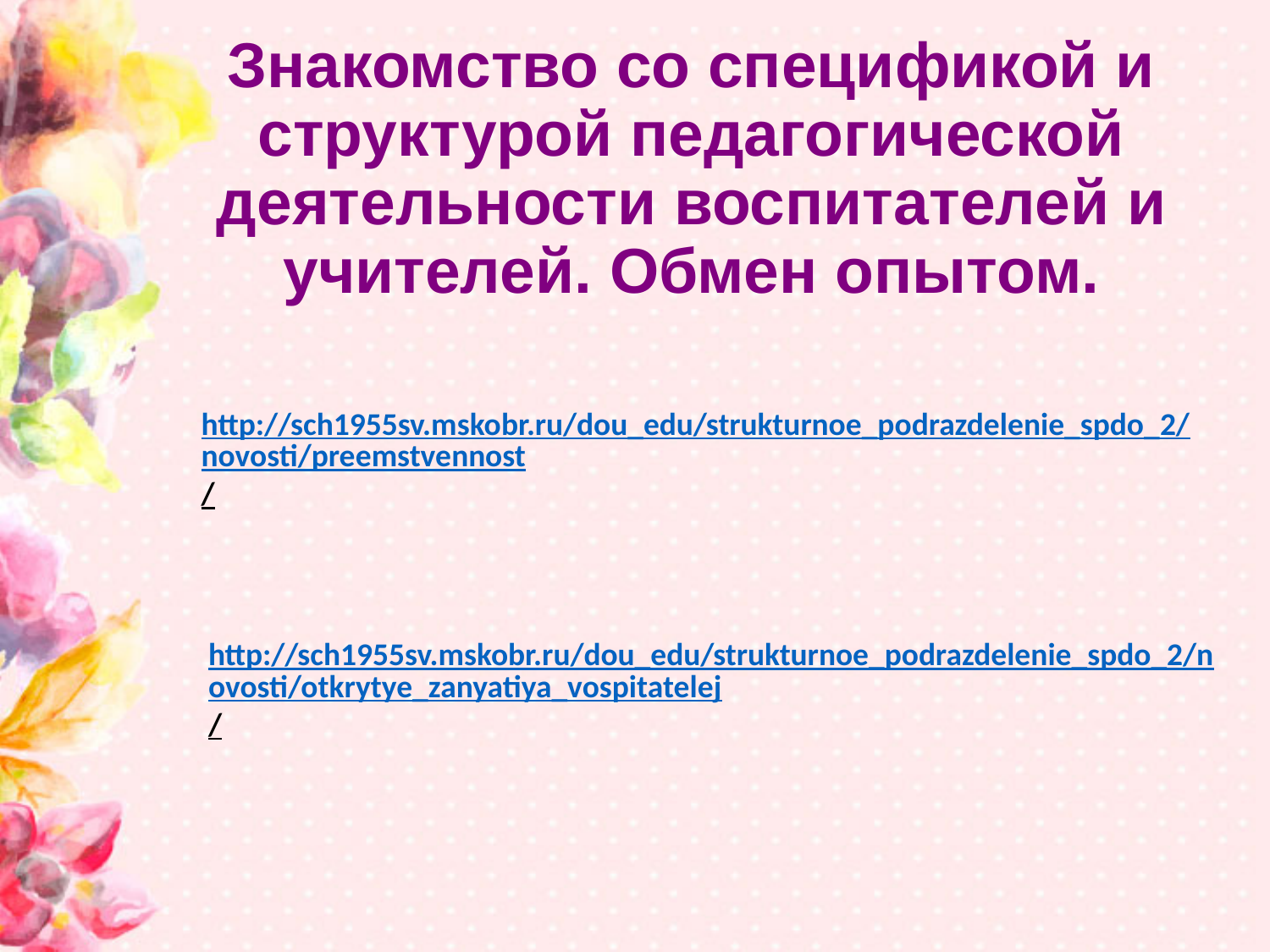

# Знакомство со спецификой и структурой педагогической деятельности воспитателей и учителей. Обмен опытом.
http://sch1955sv.mskobr.ru/dou_edu/strukturnoe_podrazdelenie_spdo_2/novosti/preemstvennost/
http://sch1955sv.mskobr.ru/dou_edu/strukturnoe_podrazdelenie_spdo_2/novosti/otkrytye_zanyatiya_vospitatelej/